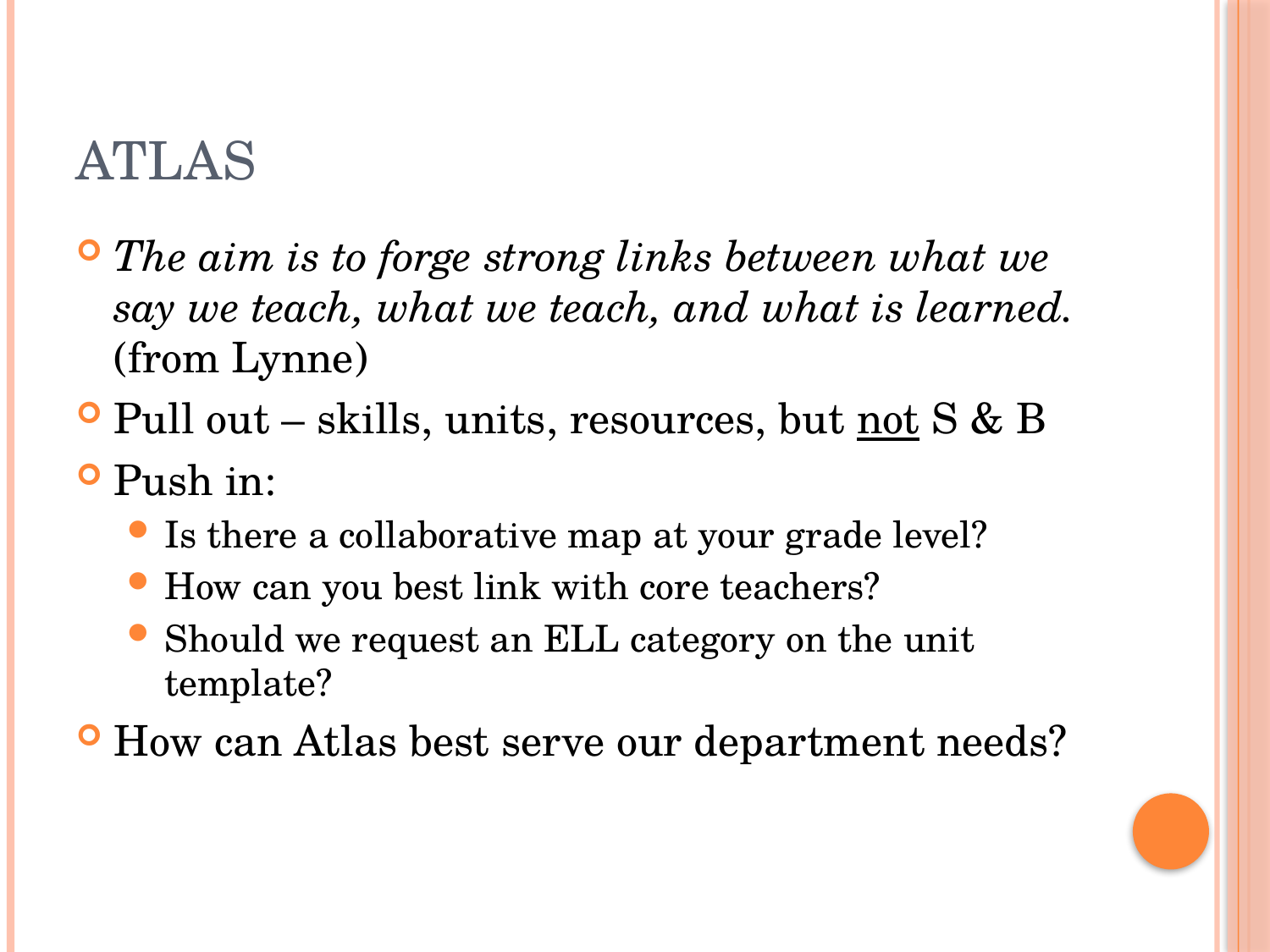

# ATLAS
The aim is to forge strong links between what we say we teach, what we teach, and what is learned. (from Lynne)
Pull out – skills, units, resources, but not S & B
Push in:
Is there a collaborative map at your grade level?
How can you best link with core teachers?
Should we request an ELL category on the unit template?
How can Atlas best serve our department needs?